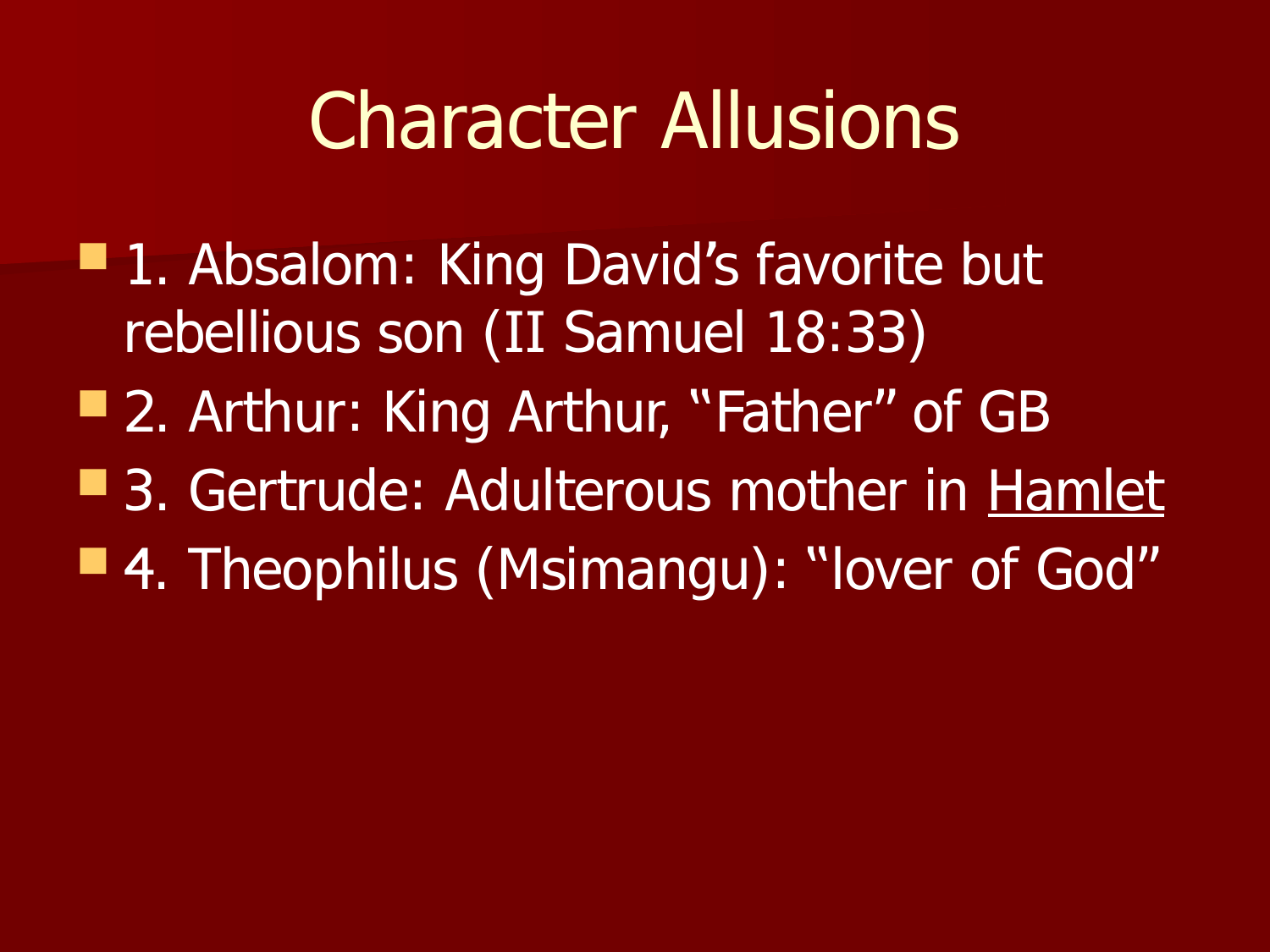

# Character Allusions
1. Absalom: King David’s favorite but 	rebellious son (II Samuel 18:33)
2. Arthur: King Arthur, “Father” of GB
3. Gertrude: Adulterous mother in Hamlet
4. Theophilus (Msimangu): “lover of God”